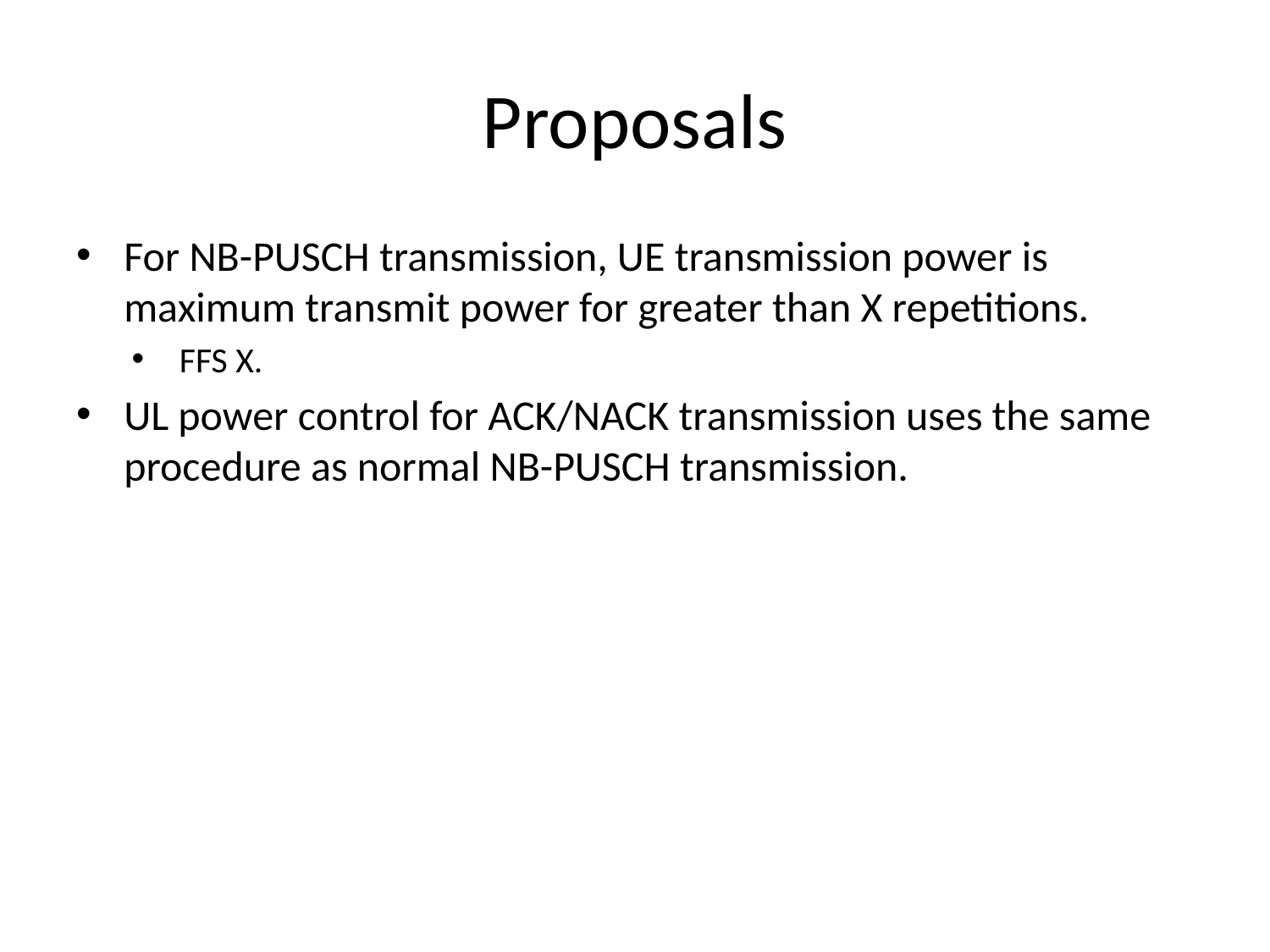

# Proposals
For NB-PUSCH transmission, UE transmission power is maximum transmit power for greater than X repetitions.
FFS X.
UL power control for ACK/NACK transmission uses the same procedure as normal NB-PUSCH transmission.